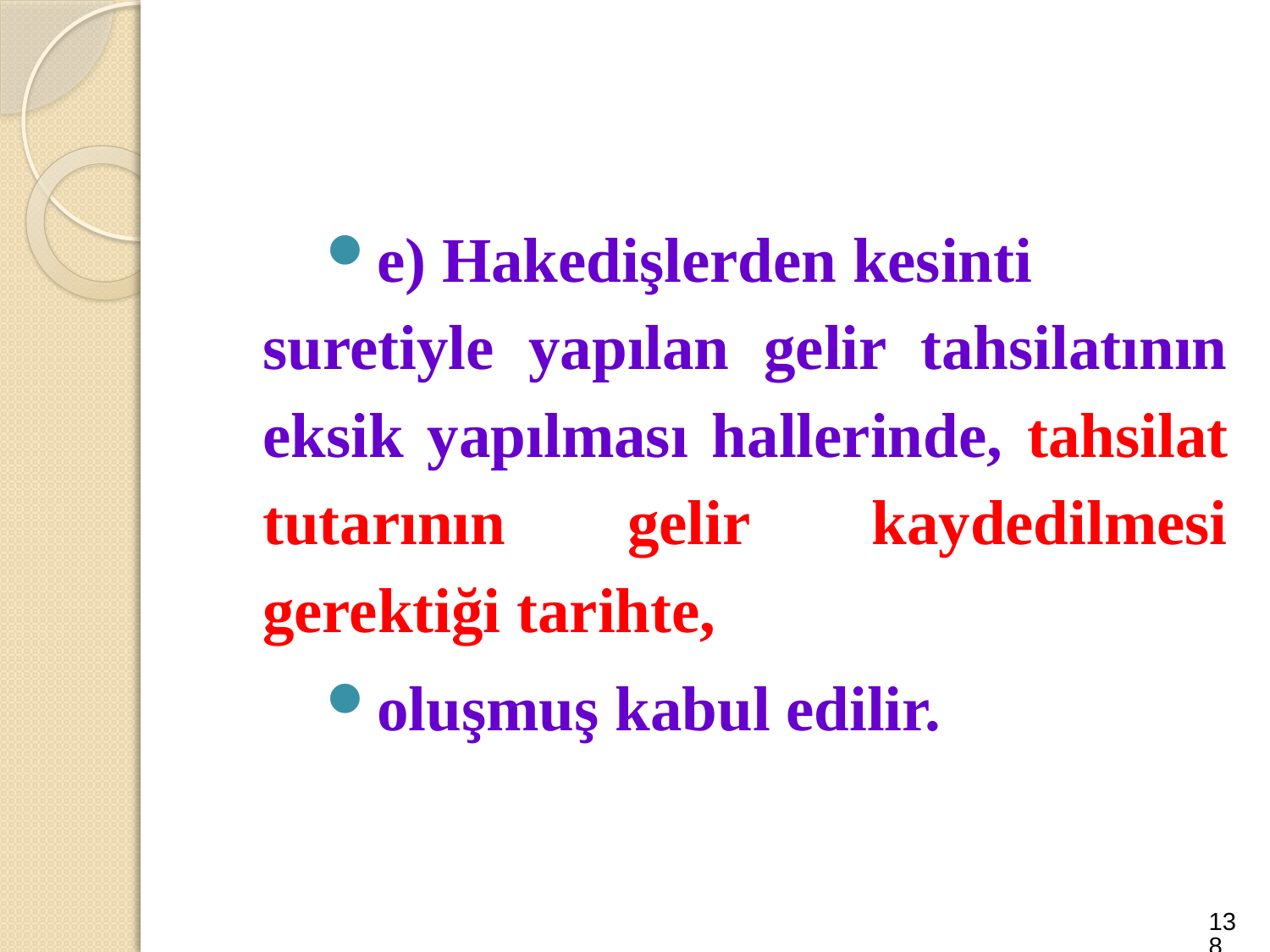

#
e) Hakedişlerden kesinti suretiyle yapılan gelir tahsilatının eksik yapılması hallerinde, tahsilat tutarının gelir kaydedilmesi gerektiği tarihte,
oluşmuş kabul edilir.

138